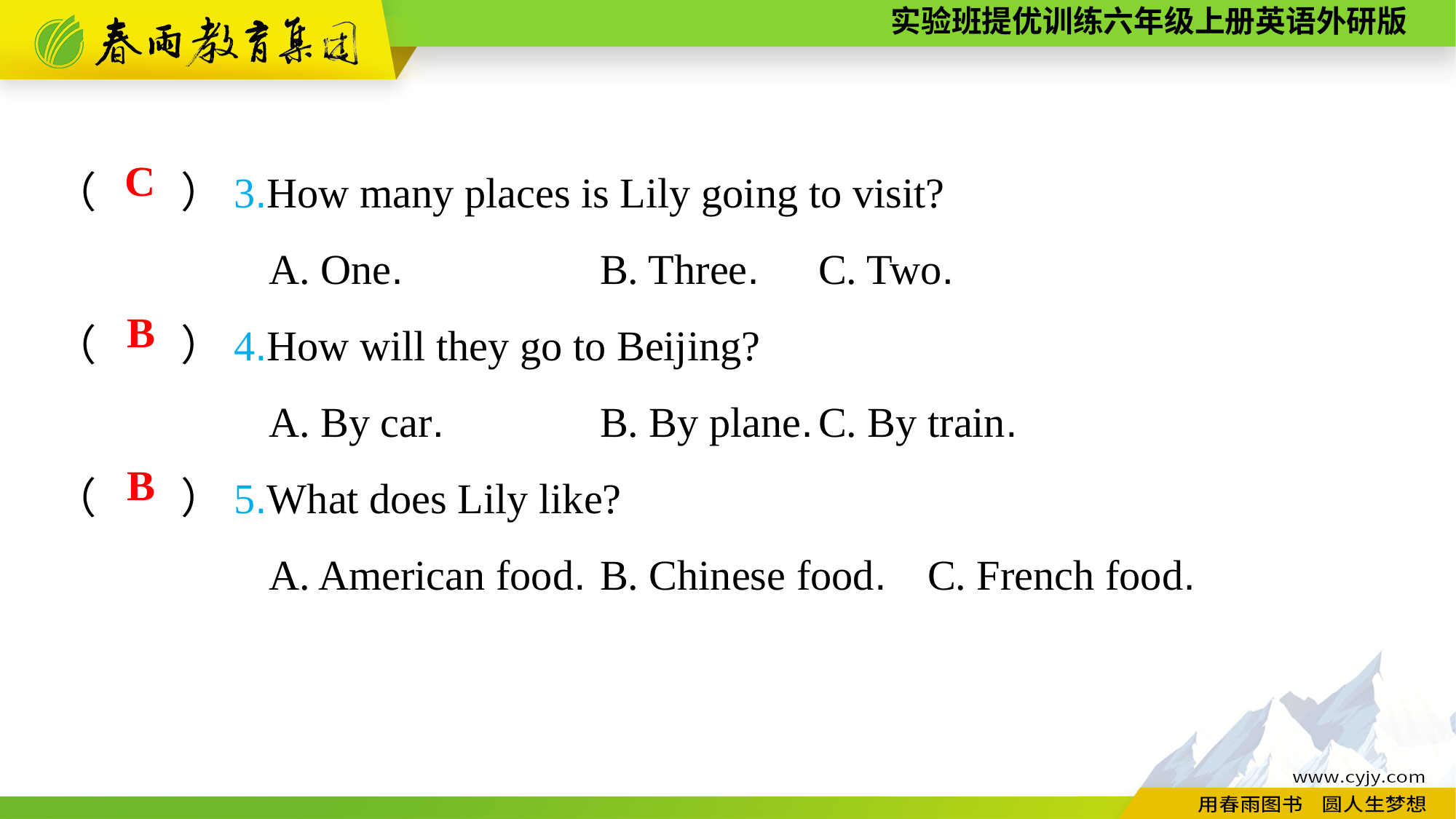

（　　）3.How many places is Lily going to visit?
A. One.		B. Three.	C. Two.
（　　）4.How will they go to Beijing?
A. By car.		B. By plane.	C. By train.
（　　）5.What does Lily like?
A. American food.	B. Chinese food.	C. French food.
C
B
B